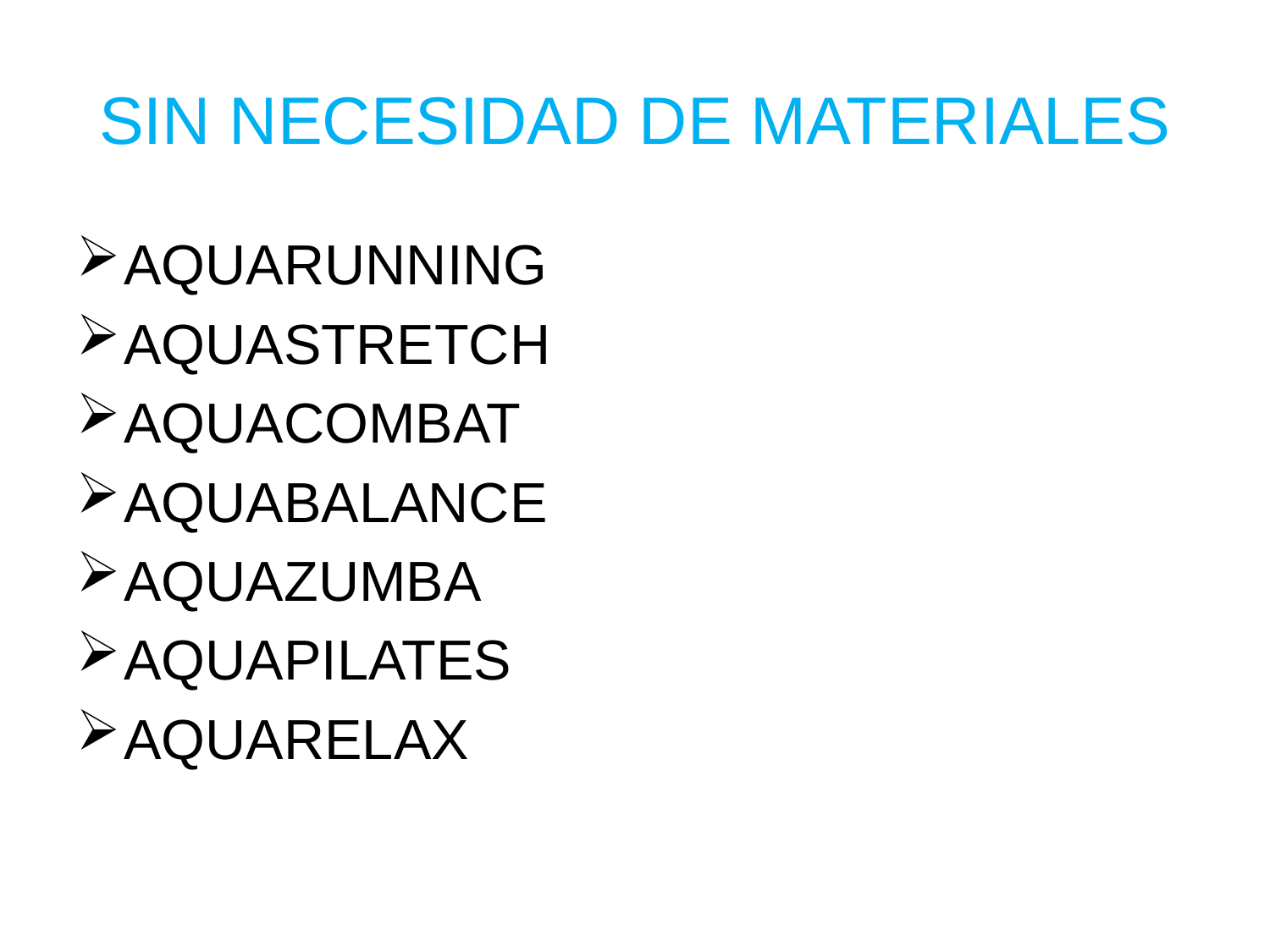

# SIN NECESIDAD DE MATERIALES
AQUARUNNING
AQUASTRETCH
AQUACOMBAT
AQUABALANCE
AQUAZUMBA
AQUAPILATES
AQUARELAX